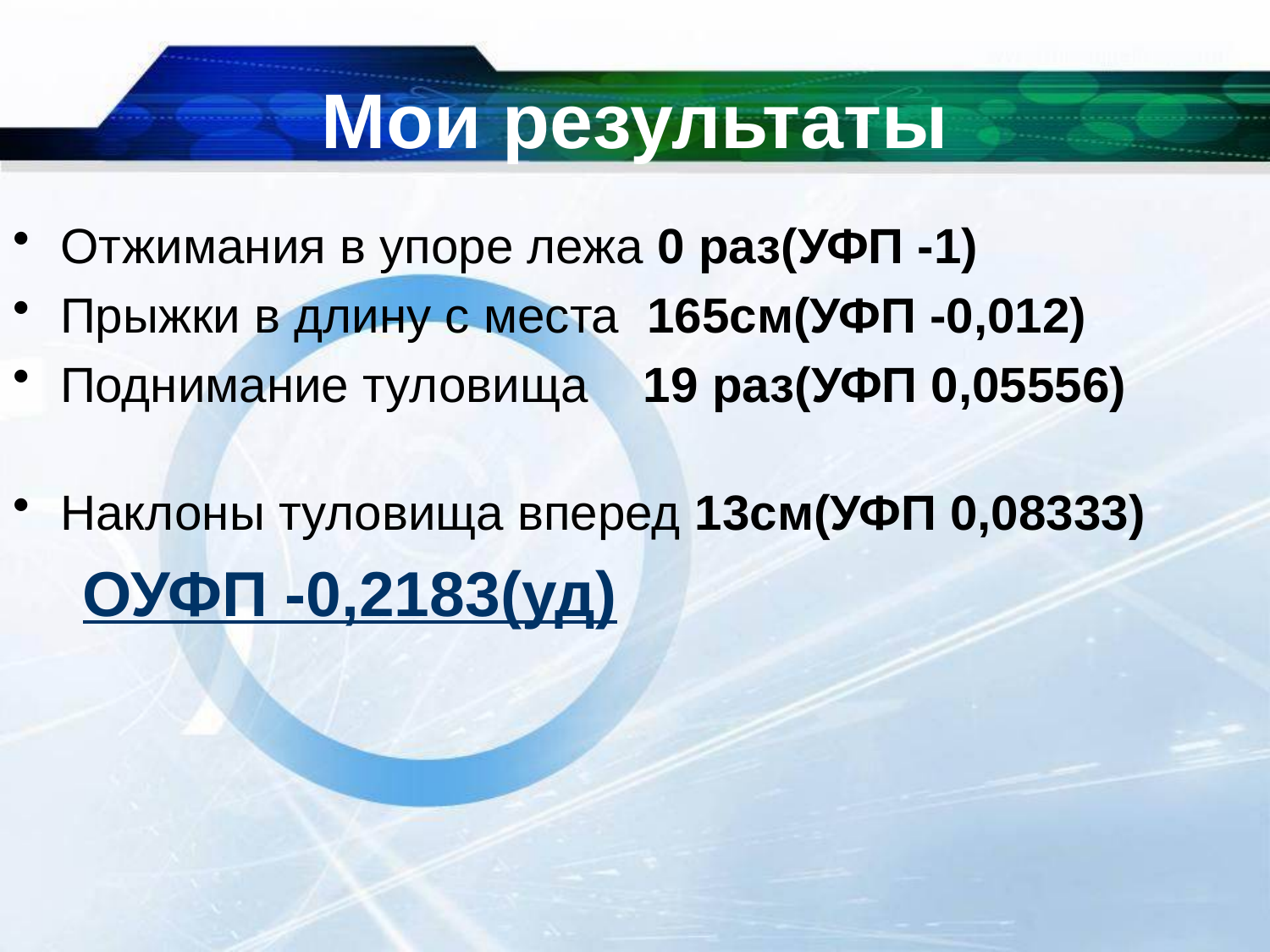

# Мои результаты
Отжимания в упоре лежа 0 раз(УФП -1)
Прыжки в длину с места  165см(УФП -0,012)
Поднимание туловища    19 раз(УФП 0,05556)
Наклоны туловища вперед 13см(УФП 0,08333)
    ОУФП -0,2183(уд)